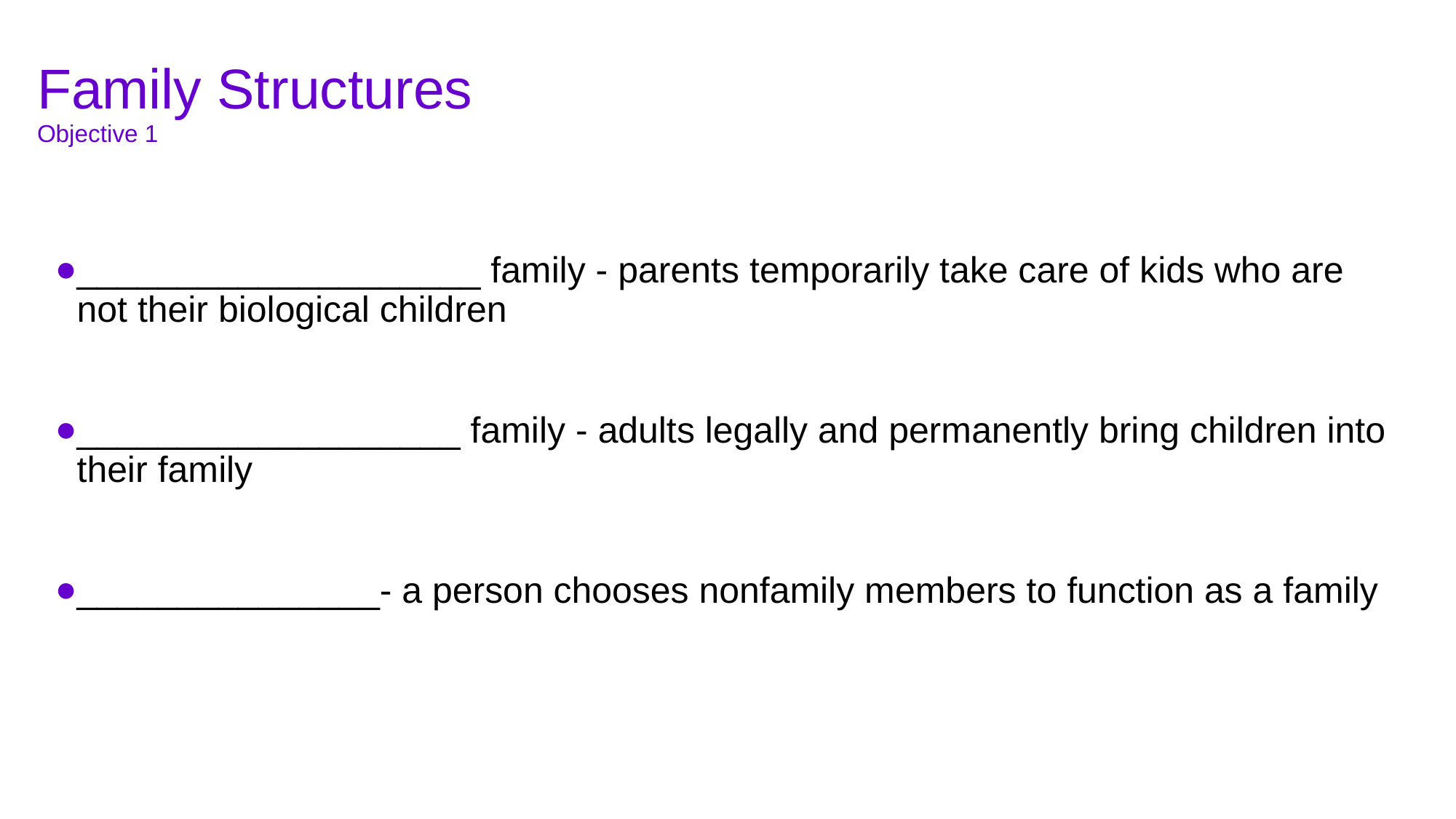

# Family Structures Objective 1
____________________ family - parents temporarily take care of kids who are not their biological children

___________________ family - adults legally and permanently bring children into their family

_______________- a person chooses nonfamily members to function as a family